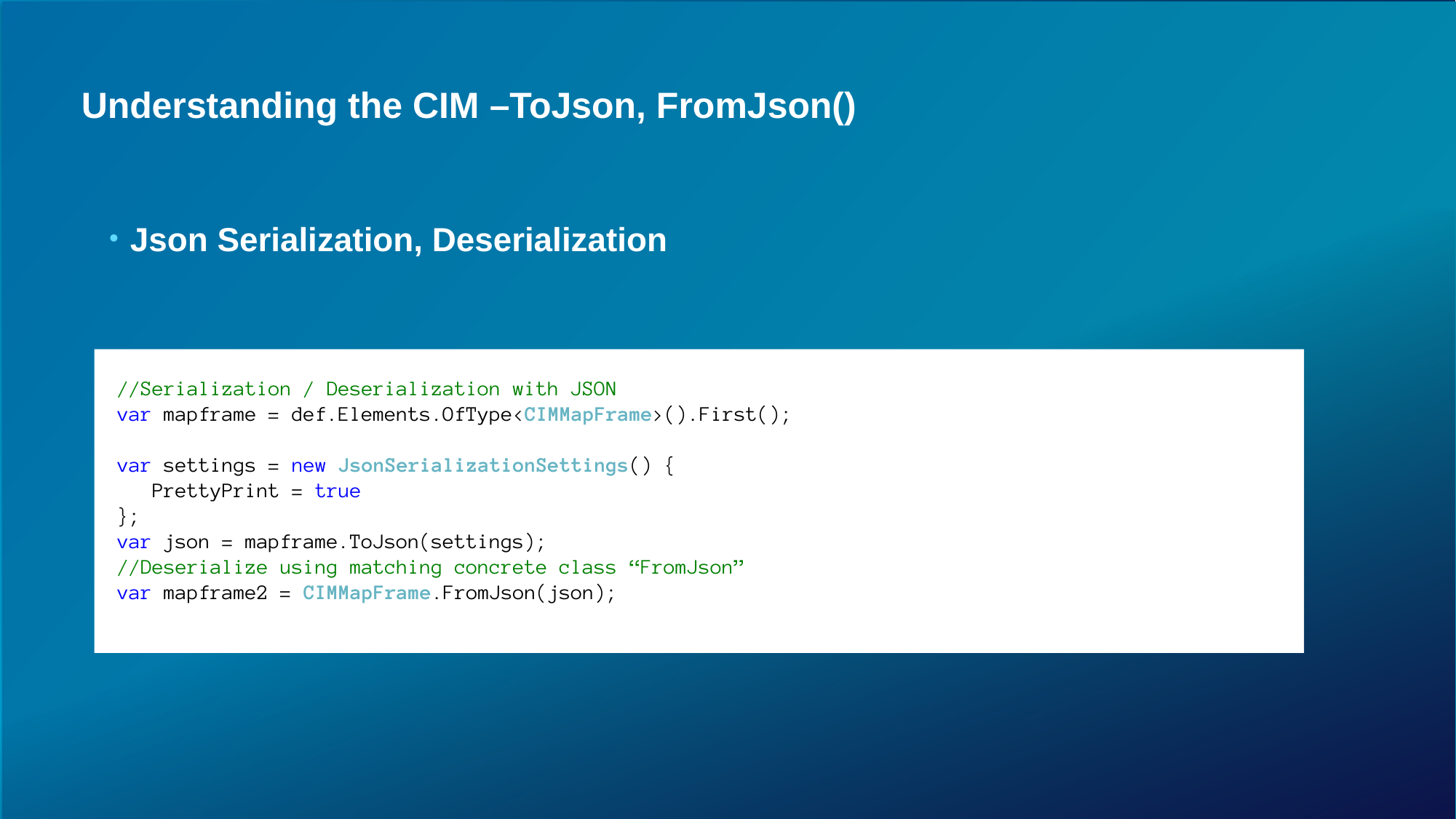

# Understanding the CIM –ToJson, FromJson()

Json Serialization, Deserialization

  //Serialization / Deserialization with JSON
  var mapframe = def.Elements.OfType<CIMMapFrame>().First();

  var settings = new JsonSerializationSettings() {
     PrettyPrint = true
  };
  var json = mapframe.ToJson(settings);
  //Deserialize using matching concrete class “FromJson”
  var mapframe2 = CIMMapFrame.FromJson(json);